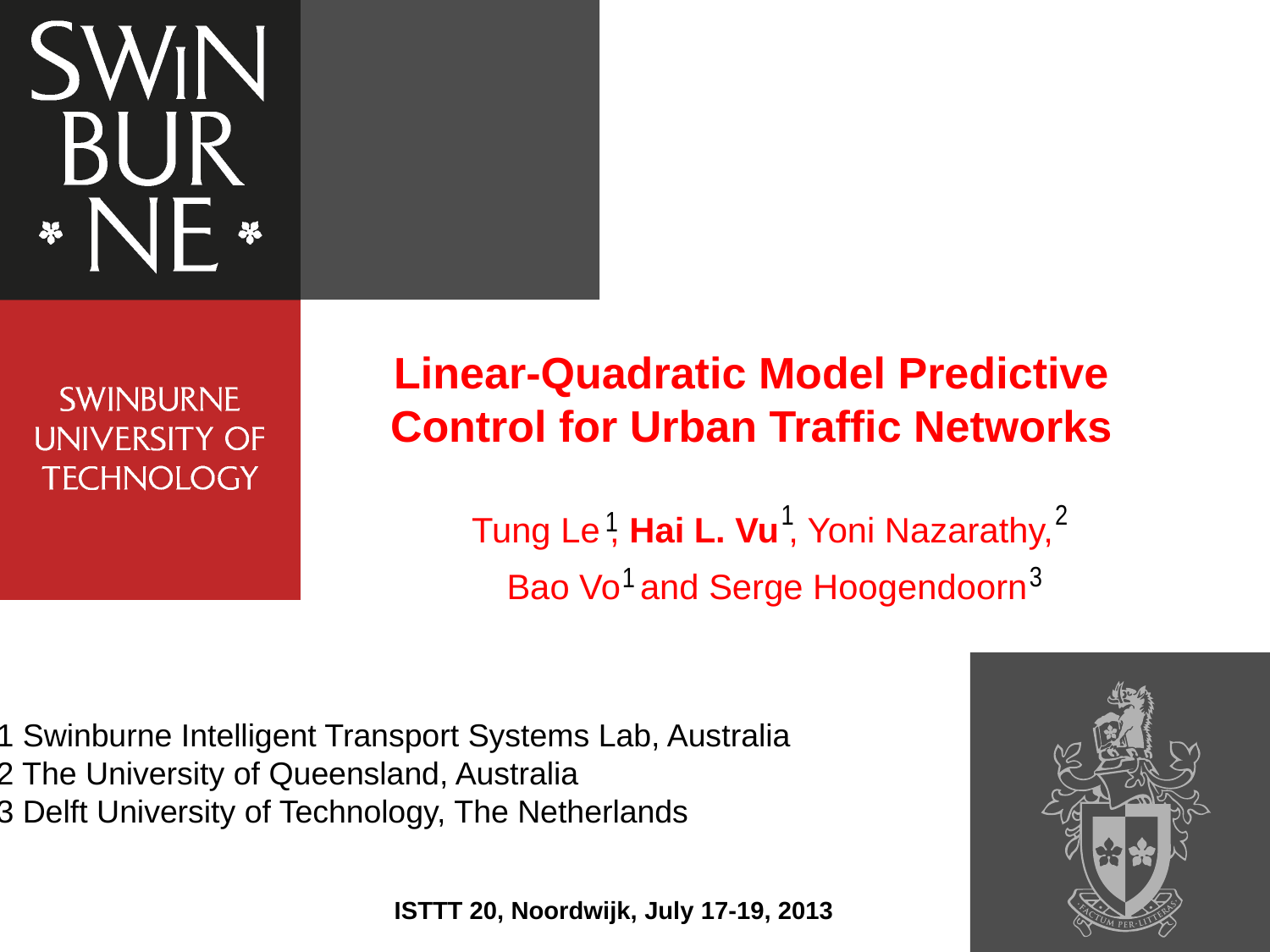

# Linear-Quadratic Model Predictive Control for Urban Traffic Networks
2
1
1
Tung Le , Hai L. Vu , Yoni Nazarathy,
Bao Vo  and Serge Hoogendoorn
3
1
1 Swinburne Intelligent Transport Systems Lab, Australia
2 The University of Queensland, Australia
3 Delft University of Technology, The Netherlands
ISTTT 20, Noordwijk, July 17-19, 2013